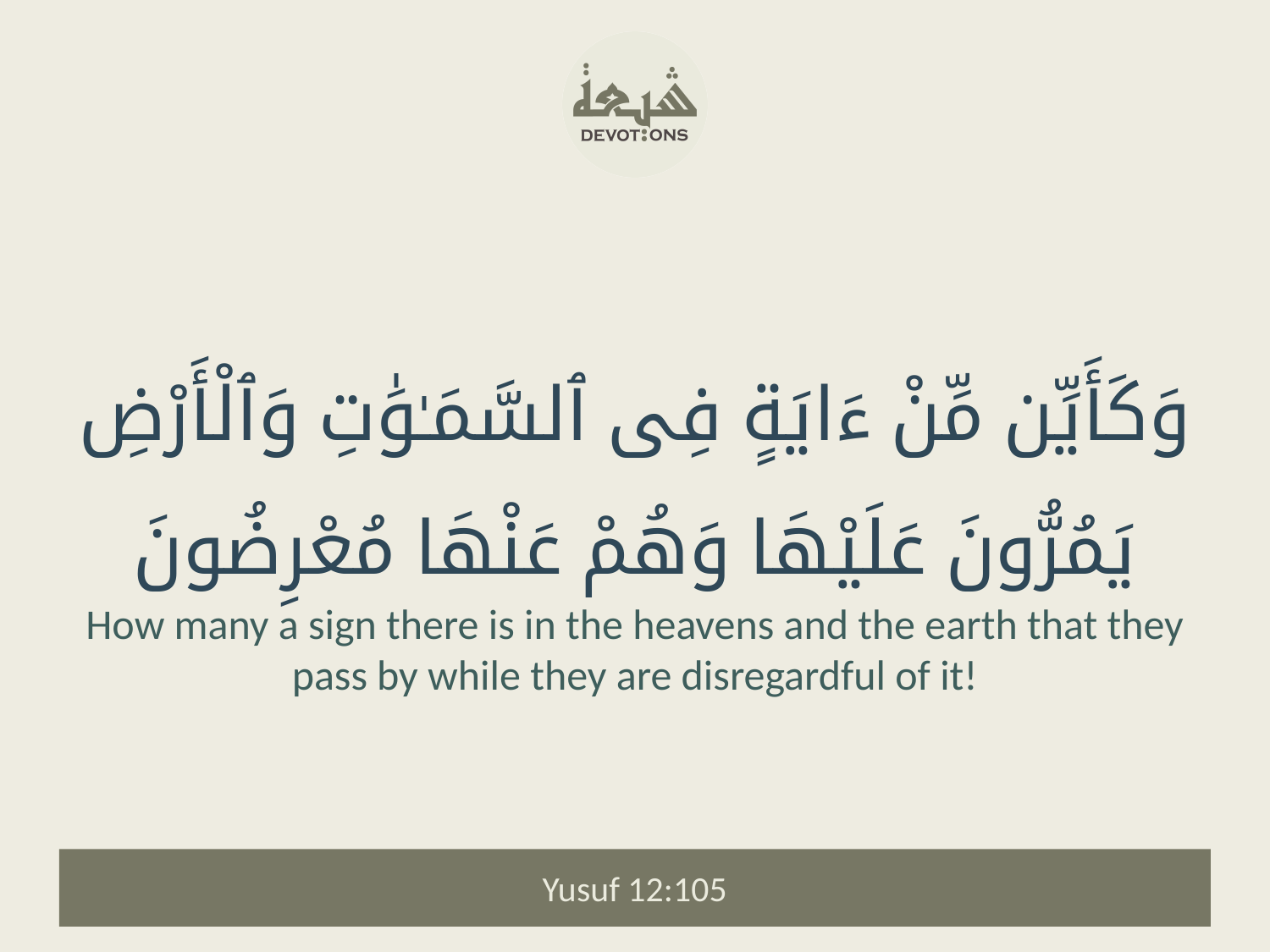

وَكَأَيِّن مِّنْ ءَايَةٍ فِى ٱلسَّمَـٰوَٰتِ وَٱلْأَرْضِ يَمُرُّونَ عَلَيْهَا وَهُمْ عَنْهَا مُعْرِضُونَ
How many a sign there is in the heavens and the earth that they pass by while they are disregardful of it!
Yusuf 12:105